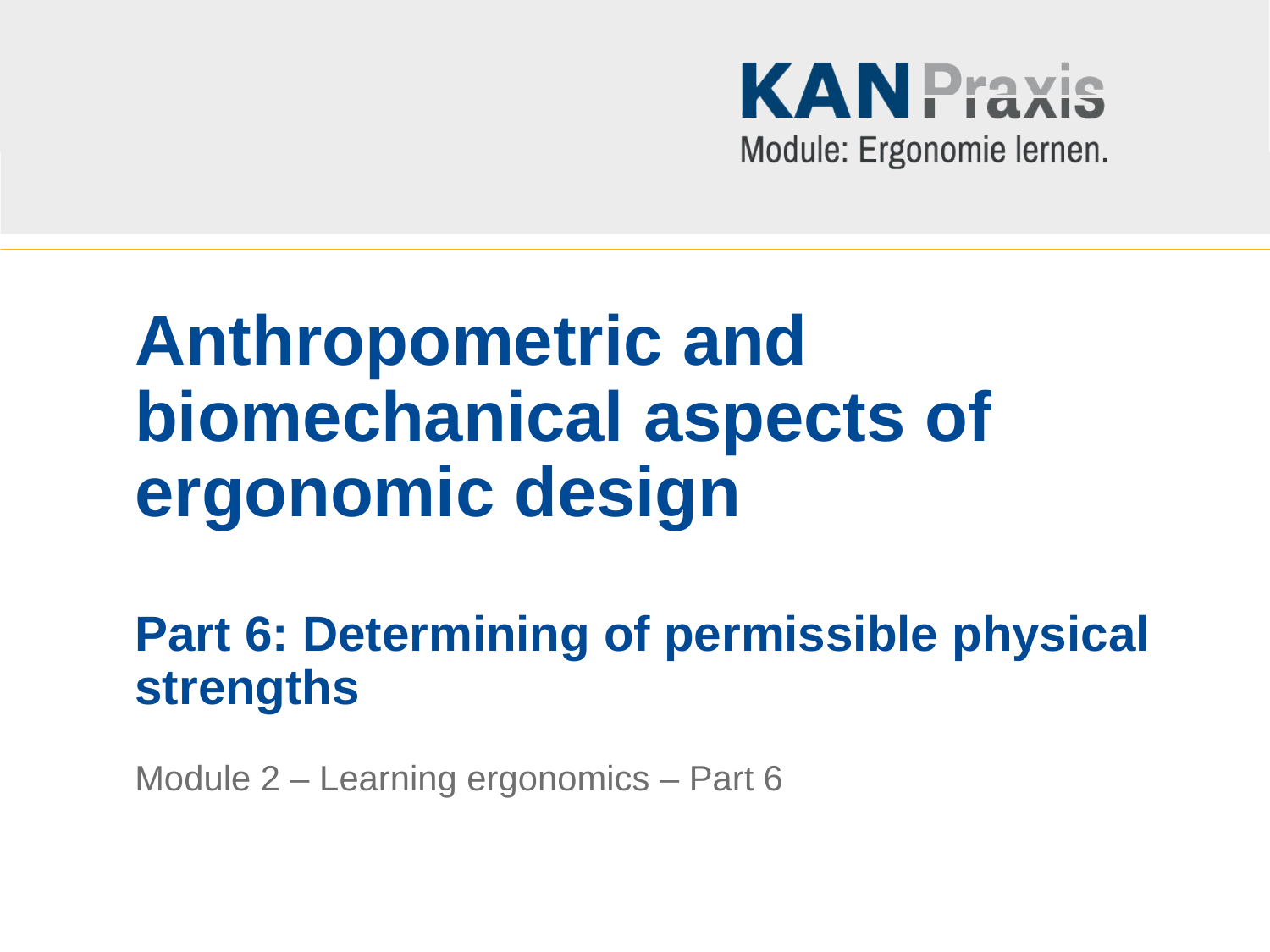

# Anthropometric and biomechanical aspects of ergonomic design Part 6: Determining of permissible physical strengths
Module 2 – Learning ergonomics – Part 6